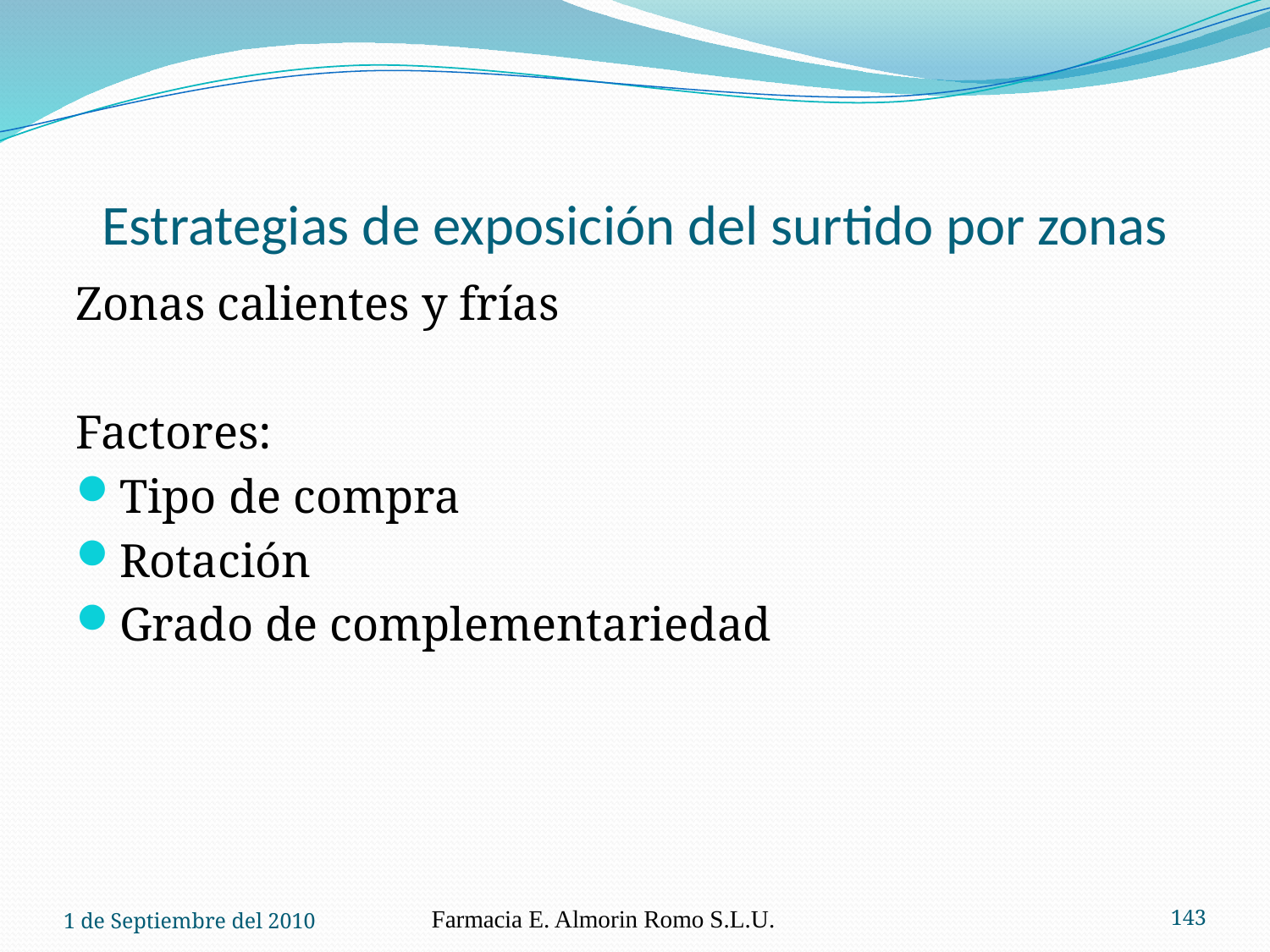

# Estrategias de exposición del surtido por zonas
Zonas calientes y frías

Factores:
Tipo de compra
Rotación
Grado de complementariedad
1 de Septiembre del 2010
Farmacia E. Almorin Romo S.L.U.
143